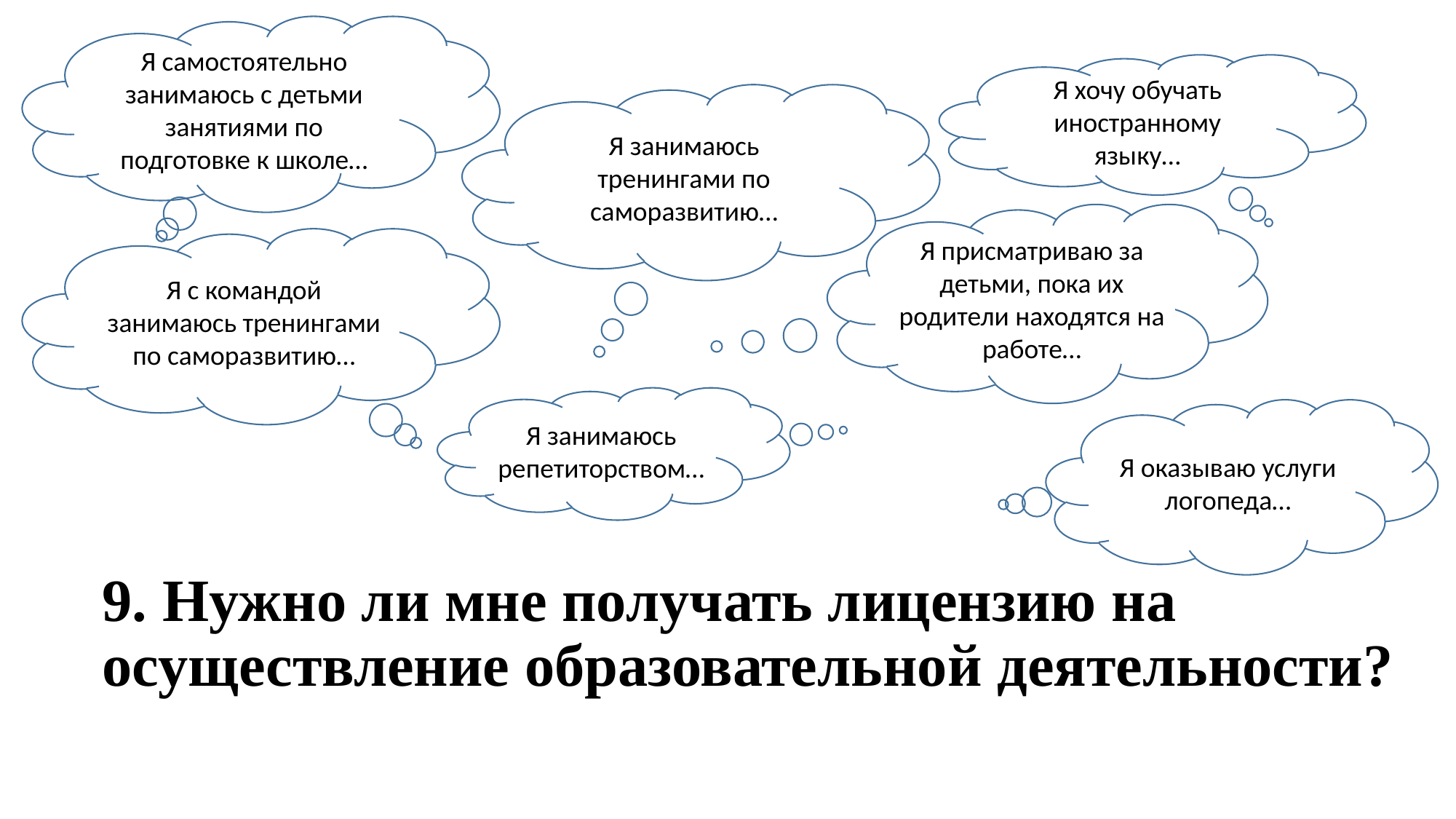

Я самостоятельно занимаюсь с детьми занятиями по подготовке к школе…
Я хочу обучать иностранному языку…
Я занимаюсь тренингами по саморазвитию…
Я присматриваю за детьми, пока их родители находятся на работе…
Я с командой занимаюсь тренингами по саморазвитию…
Я занимаюсь репетиторством…
Я оказываю услуги логопеда…
# 9. Нужно ли мне получать лицензию на осуществление образовательной деятельности?